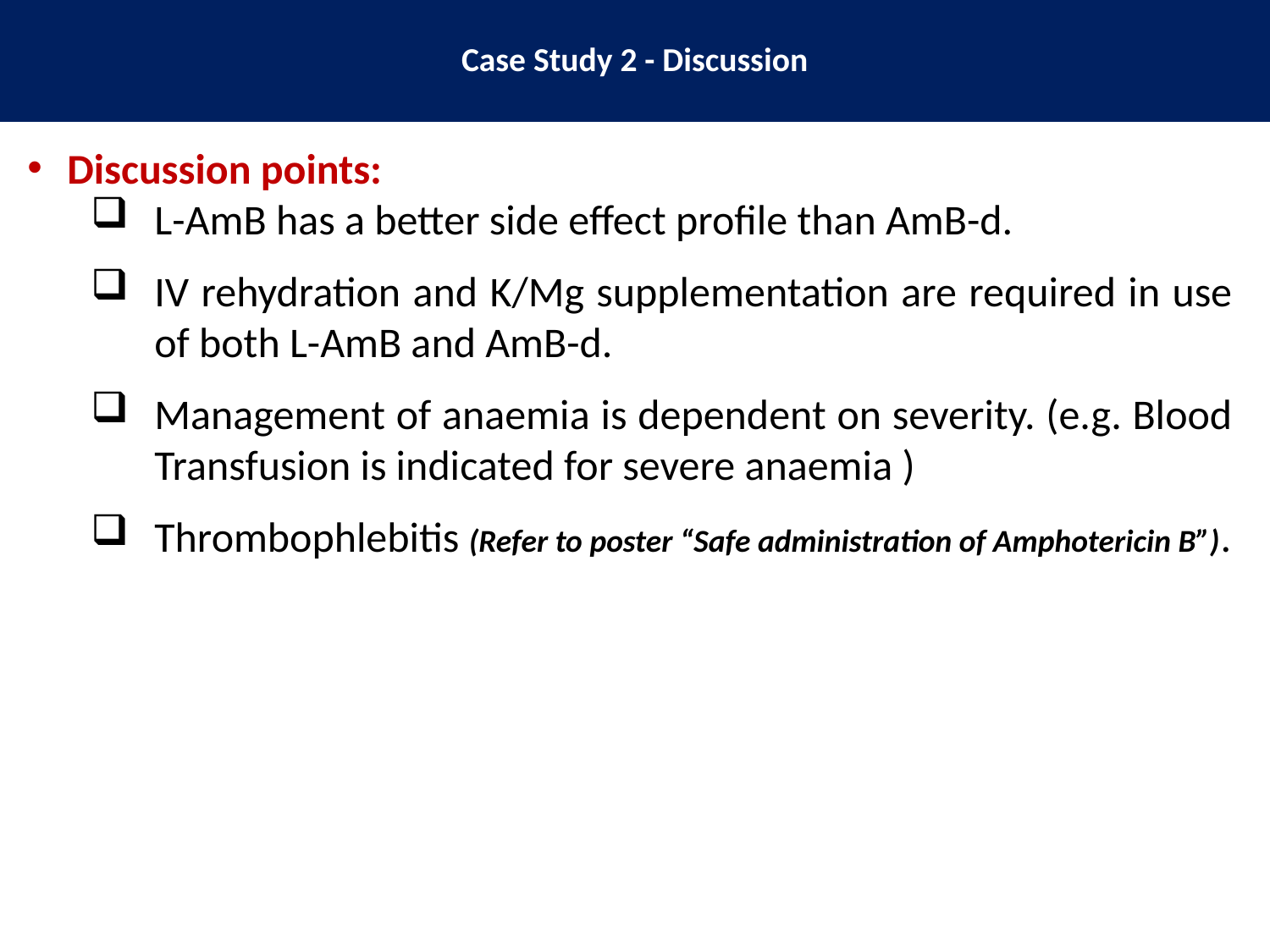

Case Study 2 - Discussion
Discussion points:
L-AmB has a better side effect profile than AmB-d.

IV rehydration and K/Mg supplementation are required in use of both L-AmB and AmB-d.

Management of anaemia is dependent on severity. (e.g. Blood Transfusion is indicated for severe anaemia )

Thrombophlebitis (Refer to poster “Safe administration of Amphotericin B”).